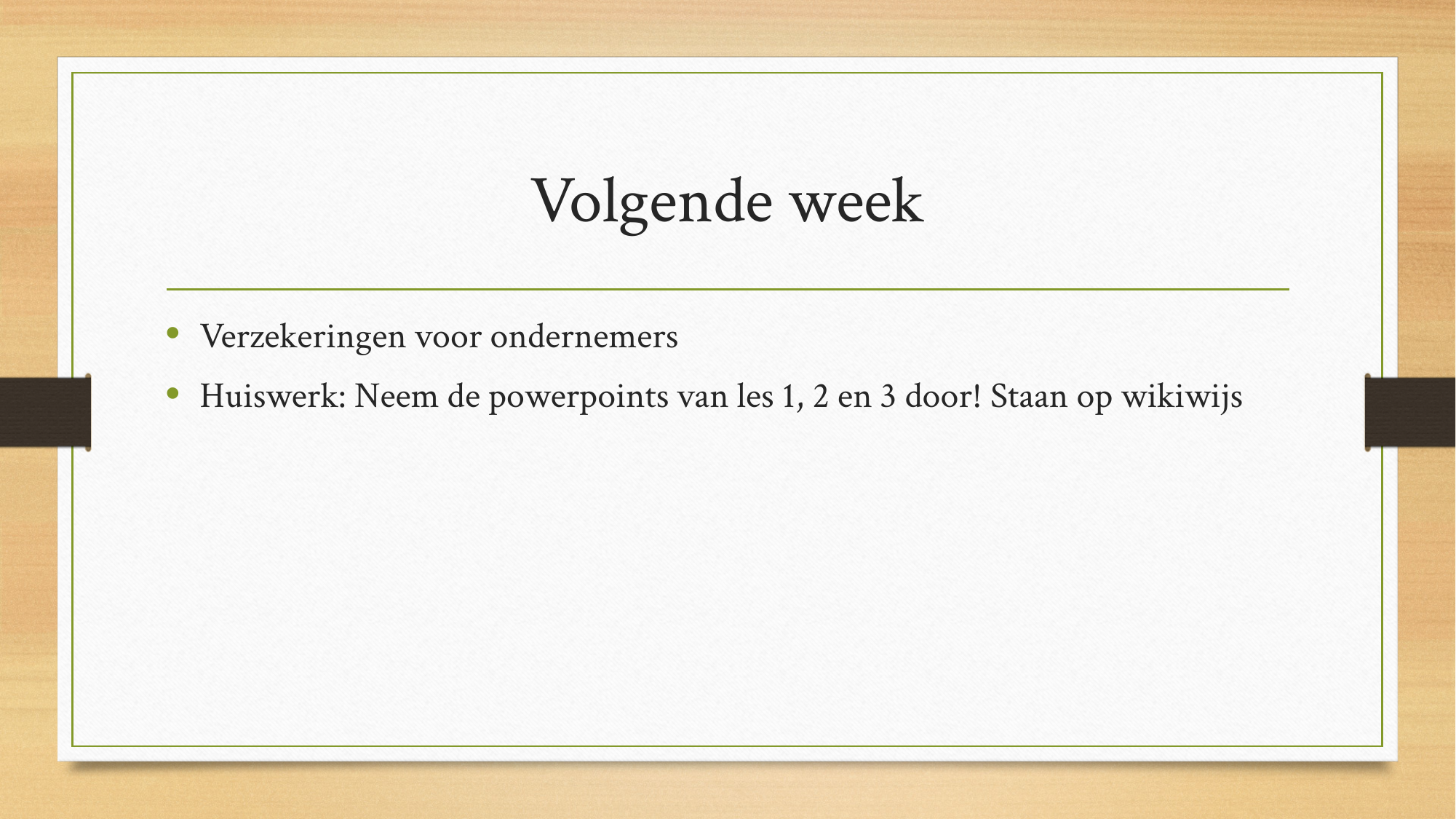

# Volgende week
Verzekeringen voor ondernemers
Huiswerk: Neem de powerpoints van les 1, 2 en 3 door! Staan op wikiwijs